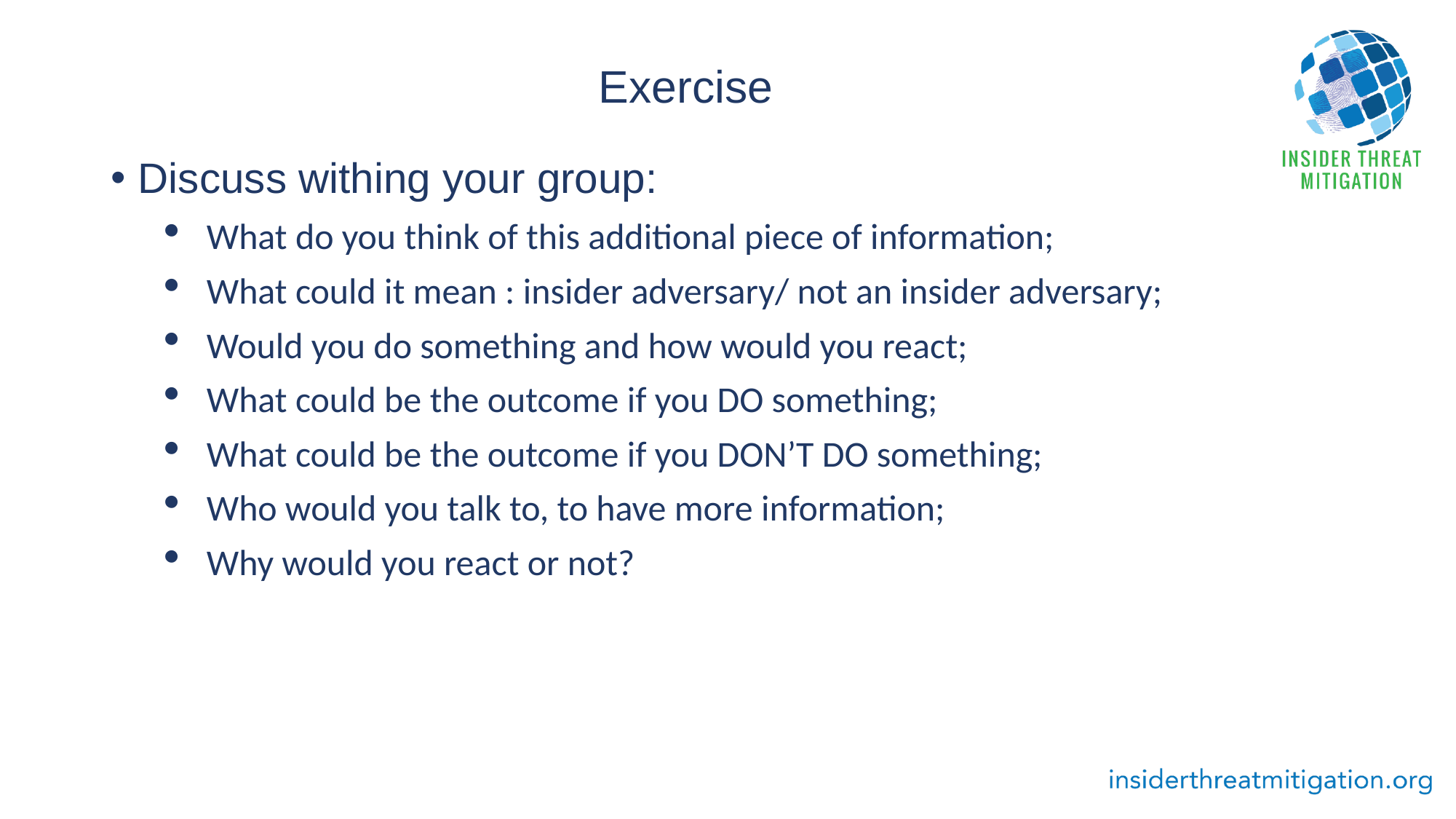

# Exercise
Discuss withing your group:
What do you think of this additional piece of information;
What could it mean : insider adversary/ not an insider adversary;
Would you do something and how would you react;
What could be the outcome if you DO something;
What could be the outcome if you DON’T DO something;
Who would you talk to, to have more information;
Why would you react or not?